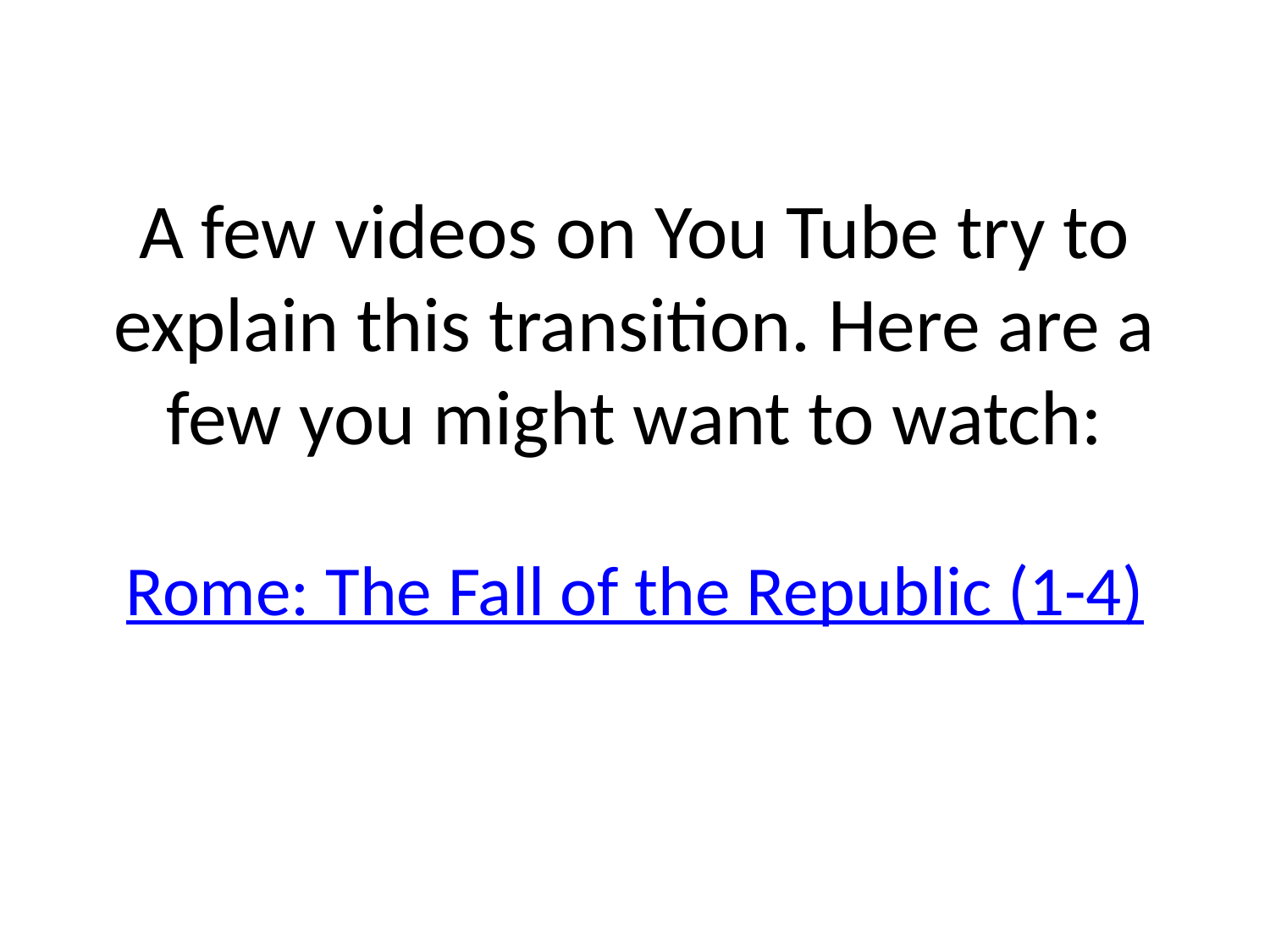

# A few videos on You Tube try to explain this transition. Here are a few you might want to watch: Rome: The Fall of the Republic (1-4)